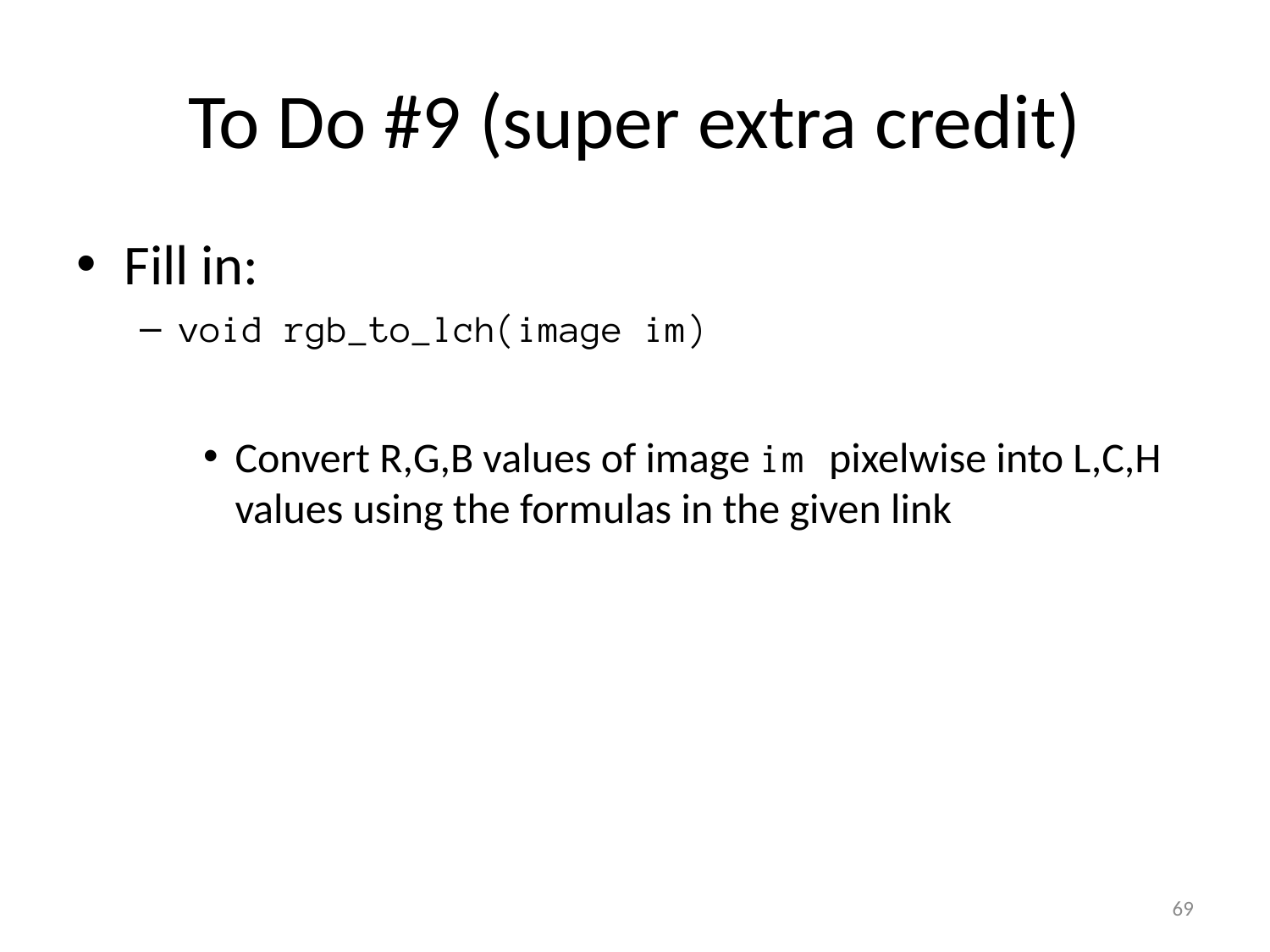

# To Do #9 (super extra credit)
Fill in:
void rgb_to_lch(image im)

Convert R,G,B values of image im pixelwise into L,C,H values using the formulas in the given link
69